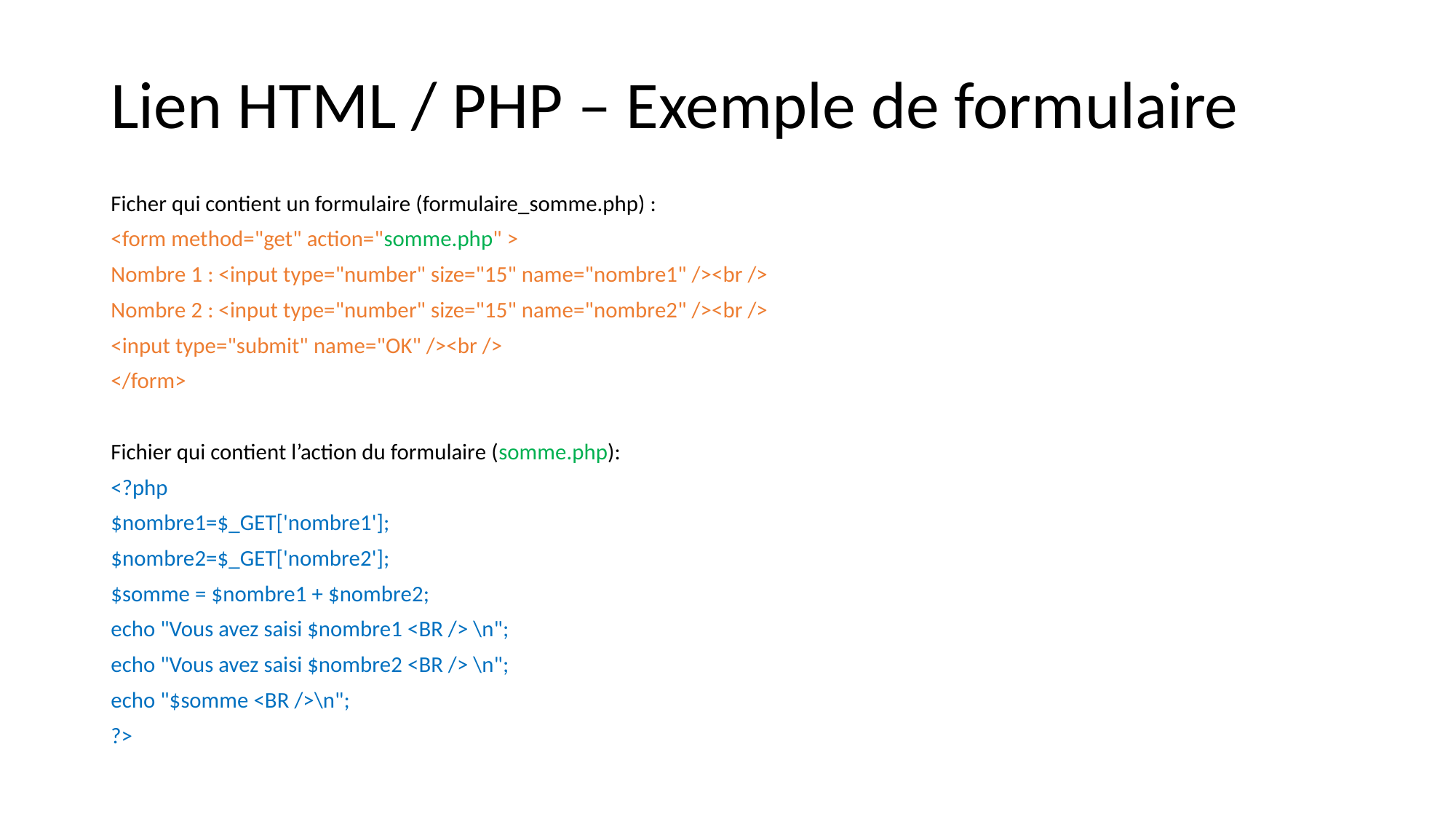

# Lien HTML / PHP – Exemple de formulaire
Ficher qui contient un formulaire (formulaire_somme.php) :
<form method="get" action="somme.php" >
Nombre 1 : <input type="number" size="15" name="nombre1" /><br />
Nombre 2 : <input type="number" size="15" name="nombre2" /><br />
<input type="submit" name="OK" /><br />
</form>

Fichier qui contient l’action du formulaire (somme.php):
<?php
$nombre1=$_GET['nombre1'];
$nombre2=$_GET['nombre2'];
$somme = $nombre1 + $nombre2;
echo "Vous avez saisi $nombre1 <BR /> \n";
echo "Vous avez saisi $nombre2 <BR /> \n";
echo "$somme <BR />\n";
?>